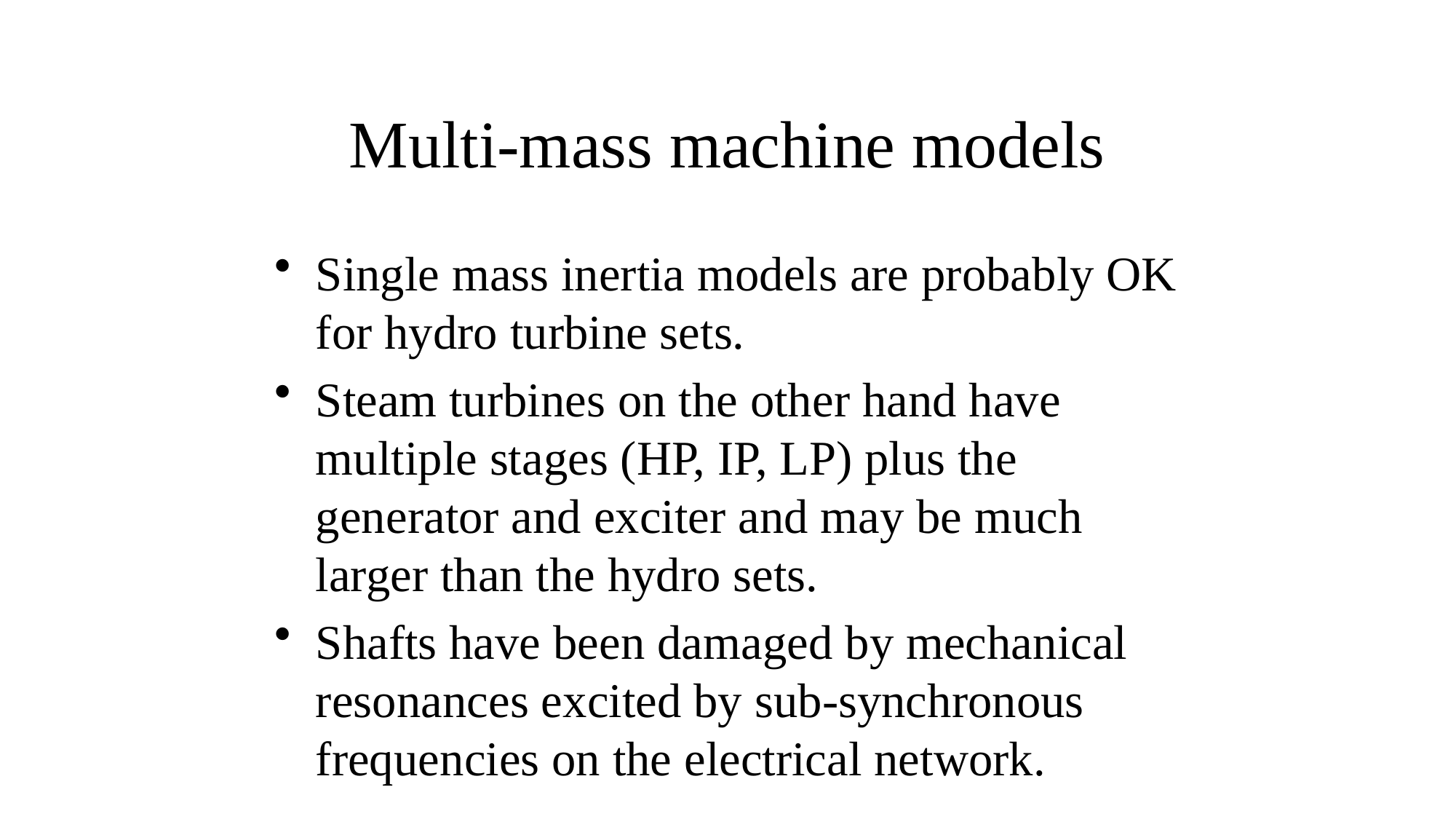

# Multi-mass machine models
Single mass inertia models are probably OK for hydro turbine sets.
Steam turbines on the other hand have multiple stages (HP, IP, LP) plus the generator and exciter and may be much larger than the hydro sets.
Shafts have been damaged by mechanical resonances excited by sub-synchronous frequencies on the electrical network.